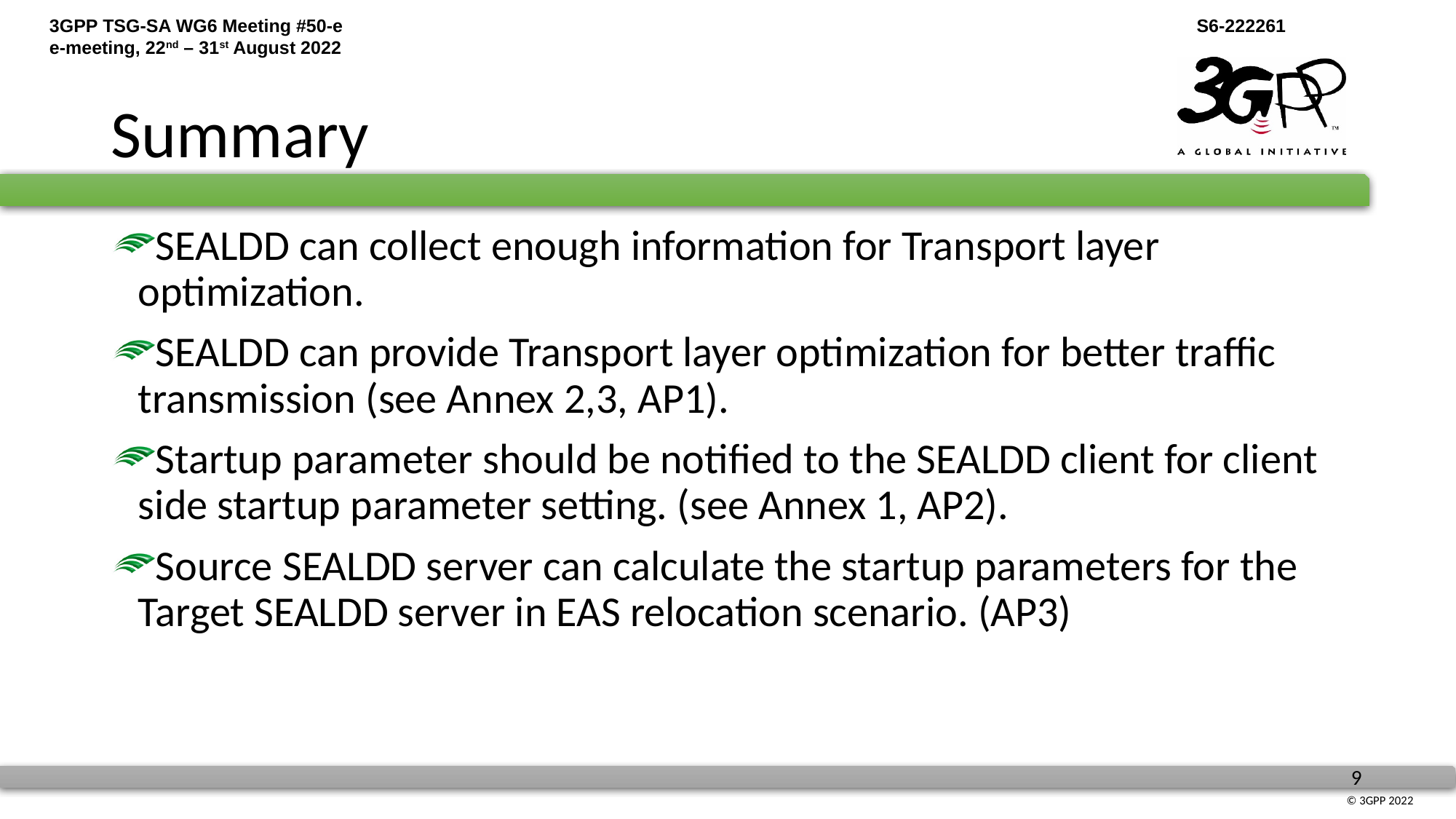

# Summary
SEALDD can collect enough information for Transport layer optimization.
SEALDD can provide Transport layer optimization for better traffic transmission (see Annex 2,3, AP1).
Startup parameter should be notified to the SEALDD client for client side startup parameter setting. (see Annex 1, AP2).
Source SEALDD server can calculate the startup parameters for the Target SEALDD server in EAS relocation scenario. (AP3)